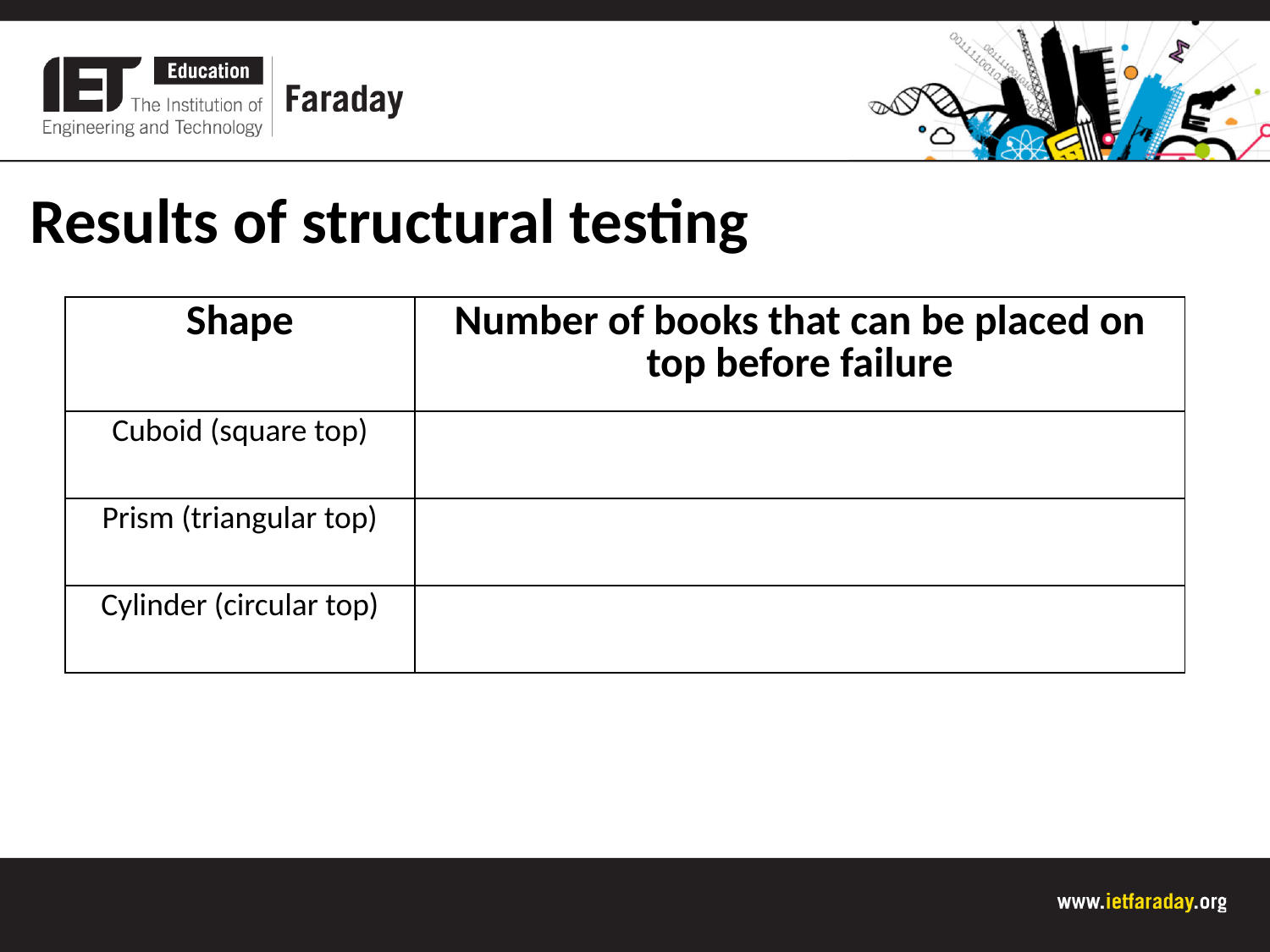

Results of structural testing
| Shape | Number of books that can be placed on top before failure |
| --- | --- |
| Cuboid (square top) |  |
| Prism (triangular top) |  |
| Cylinder (circular top) |  |